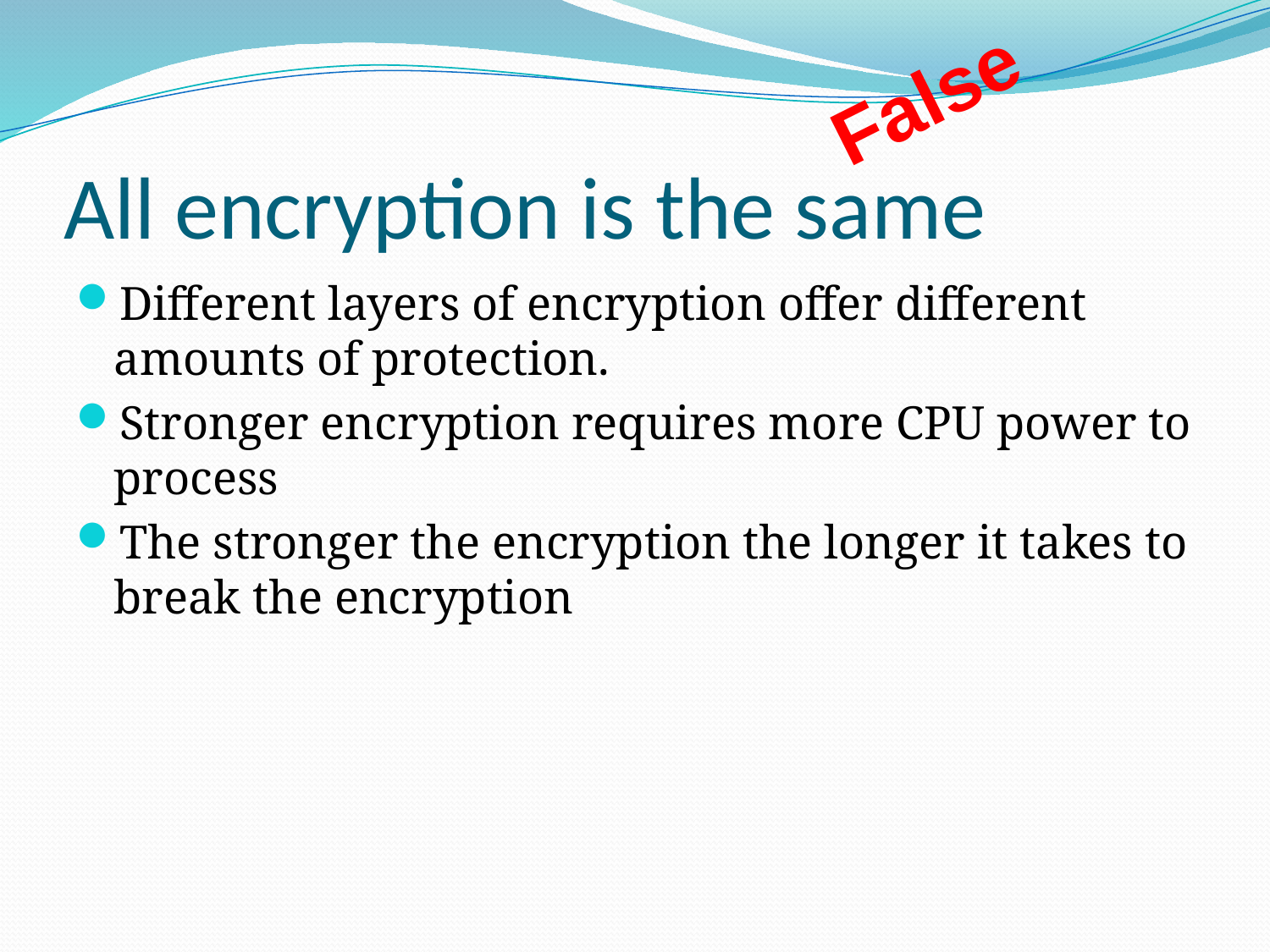

False
# All encryption is the same
Different layers of encryption offer different amounts of protection.
Stronger encryption requires more CPU power to process
The stronger the encryption the longer it takes to break the encryption